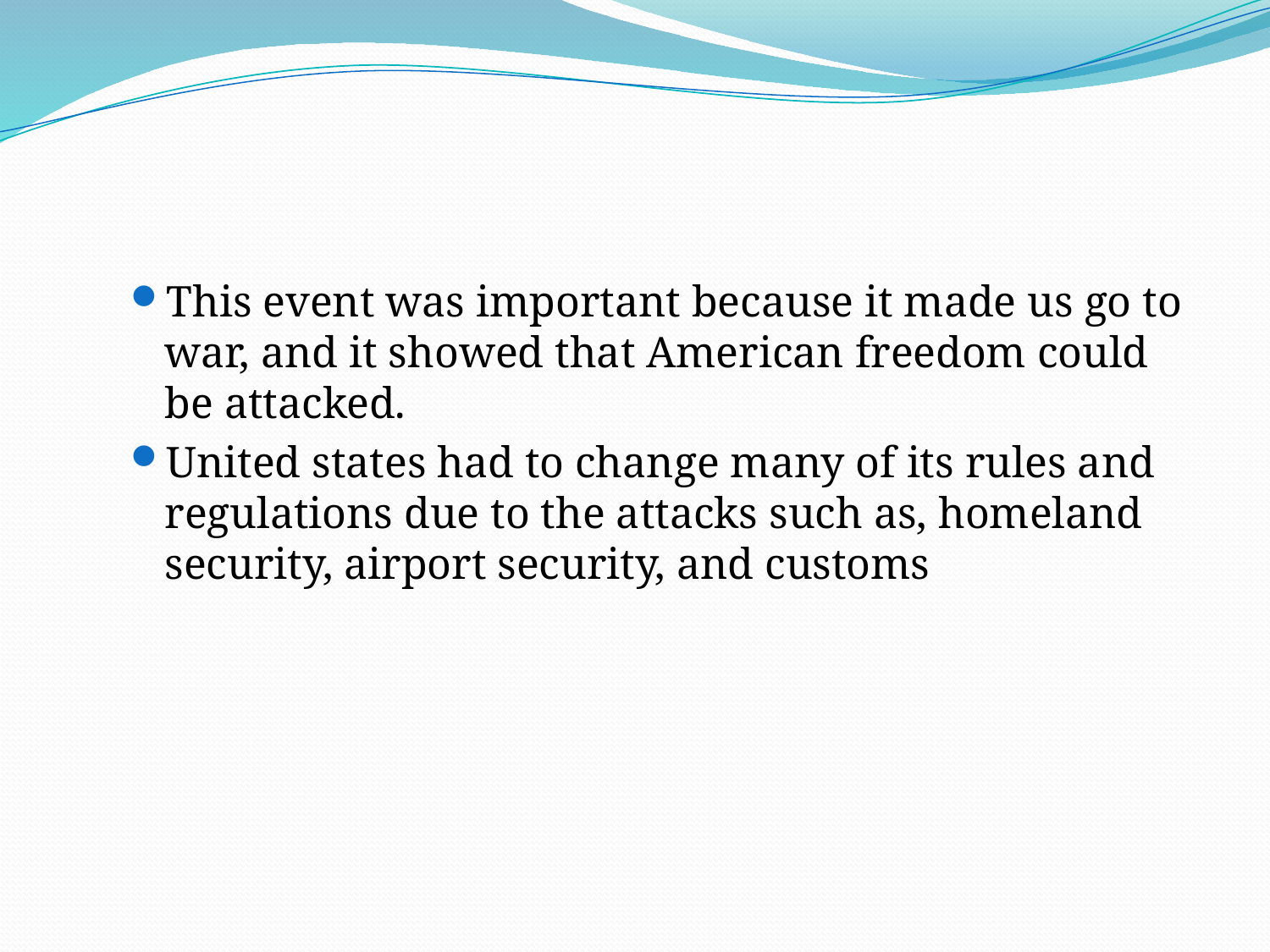

#
This event was important because it made us go to war, and it showed that American freedom could be attacked.
United states had to change many of its rules and regulations due to the attacks such as, homeland security, airport security, and customs